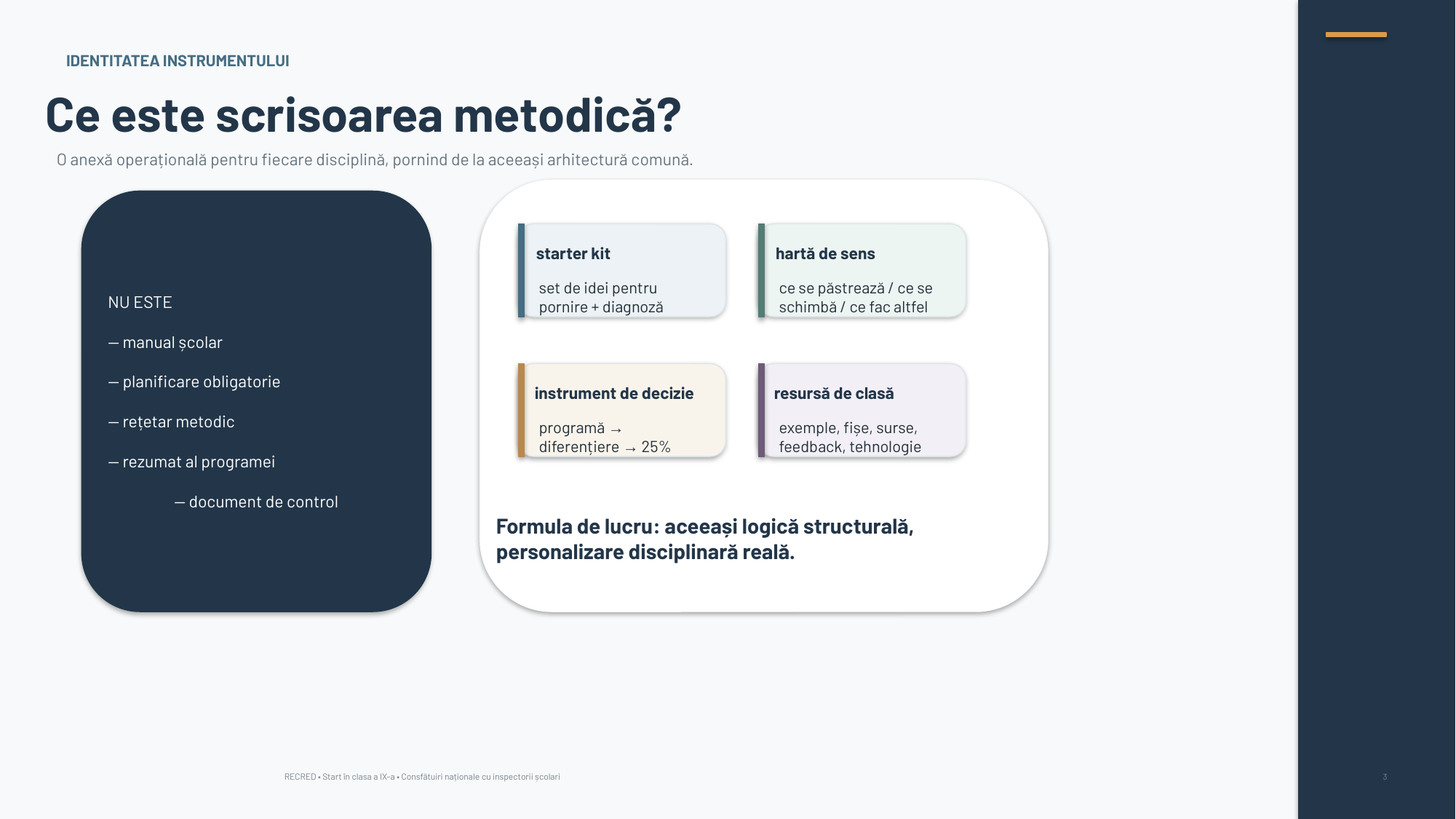

IDENTITATEA INSTRUMENTULUI
Ce este scrisoarea metodică?
O anexă operațională pentru fiecare disciplină, pornind de la aceeași arhitectură comună.

NU ESTE

— manual școlar

— planificare obligatorie

— rețetar metodic

— rezumat al programei

— document de control

starter kit
hartă de sens
set de idei pentru pornire + diagnoză
ce se păstrează / ce se schimbă / ce fac altfel

instrument de decizie
resursă de clasă
programă → diferențiere → 25%
exemple, fișe, surse, feedback, tehnologie
Formula de lucru: aceeași logică structurală,
personalizare disciplinară reală.
RECRED • Start în clasa a IX-a • Consfătuiri naționale cu inspectorii școlari
3